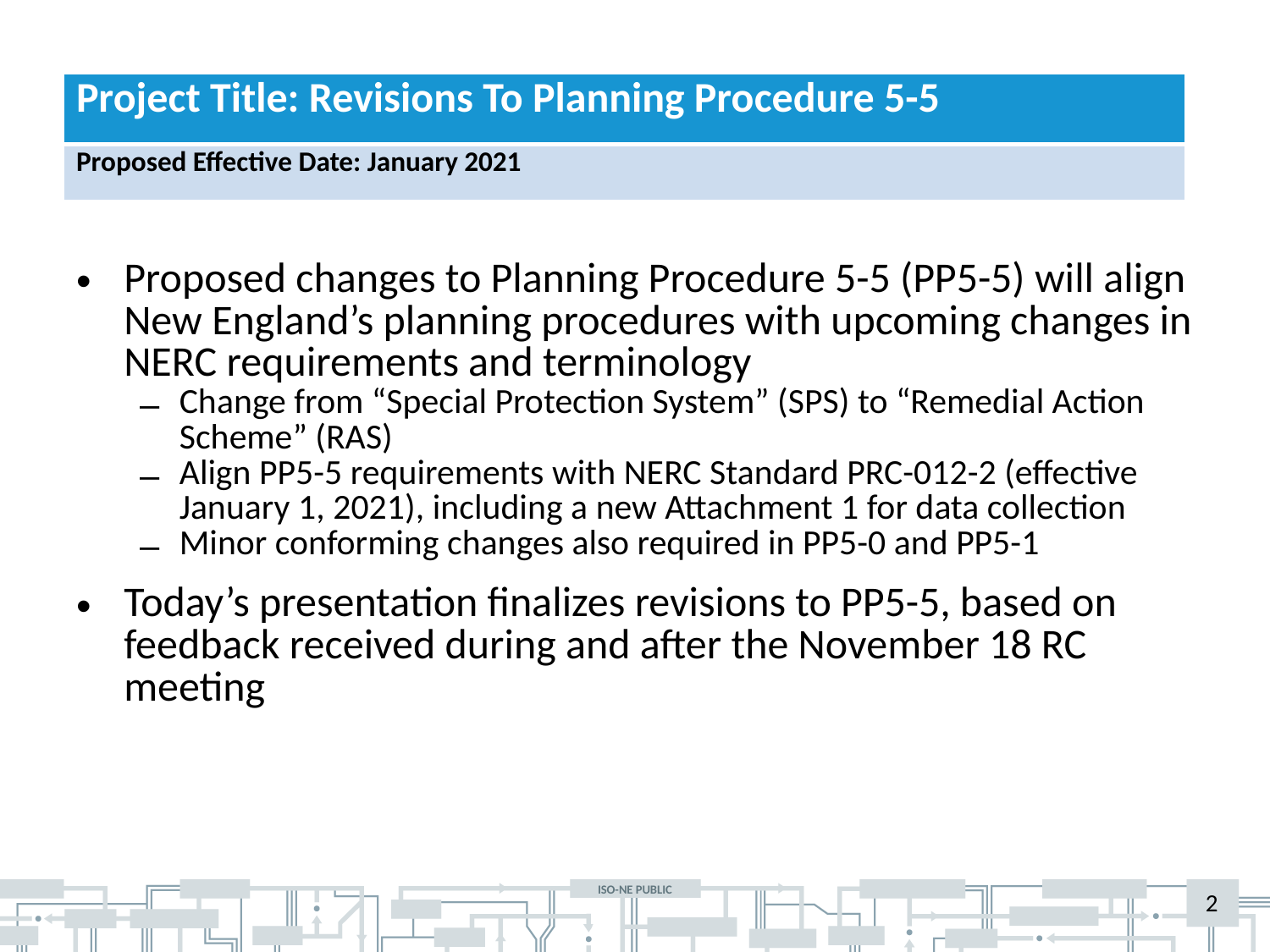

| Project Title: Revisions To Planning Procedure 5-5 |
| --- |
| Proposed Effective Date: January 2021 |

Proposed changes to Planning Procedure 5-5 (PP5-5) will align New England’s planning procedures with upcoming changes in NERC requirements and terminology
Change from “Special Protection System” (SPS) to “Remedial Action Scheme” (RAS)
Align PP5-5 requirements with NERC Standard PRC-012-2 (effective January 1, 2021), including a new Attachment 1 for data collection
Minor conforming changes also required in PP5-0 and PP5-1
Today’s presentation finalizes revisions to PP5-5, based on feedback received during and after the November 18 RC meeting

2